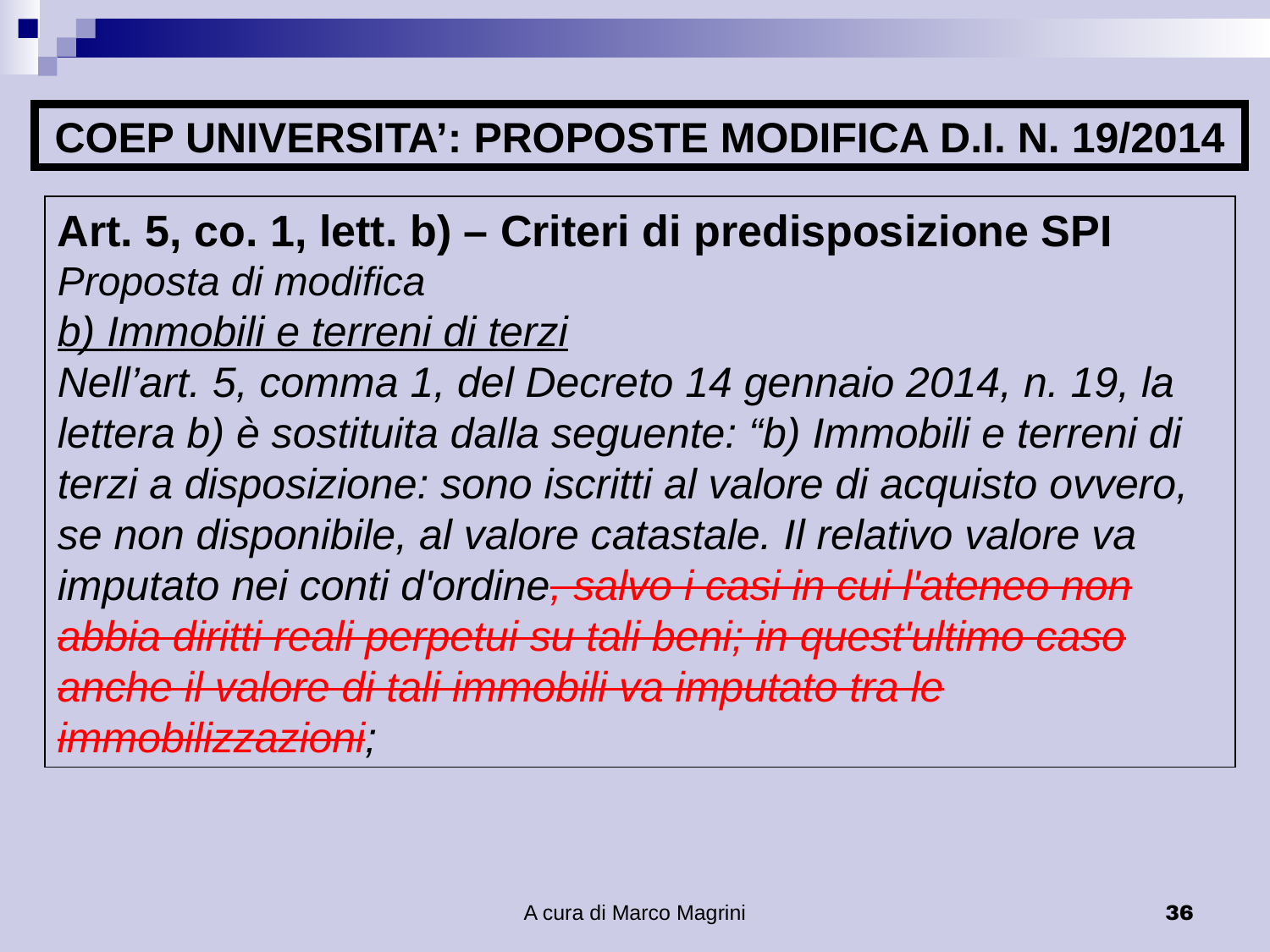

COEP UNIVERSITA’: PROPOSTE MODIFICA D.I. N. 19/2014
Art. 5, co. 1, lett. b) – Criteri di predisposizione SPI
Proposta di modifica
b) Immobili e terreni di terzi
Nell’art. 5, comma 1, del Decreto 14 gennaio 2014, n. 19, la lettera b) è sostituita dalla seguente: “b) Immobili e terreni di terzi a disposizione: sono iscritti al valore di acquisto ovvero, se non disponibile, al valore catastale. Il relativo valore va imputato nei conti d'ordine, salvo i casi in cui l'ateneo non abbia diritti reali perpetui su tali beni; in quest'ultimo caso anche il valore di tali immobili va imputato tra le immobilizzazioni;
A cura di Marco Magrini
36